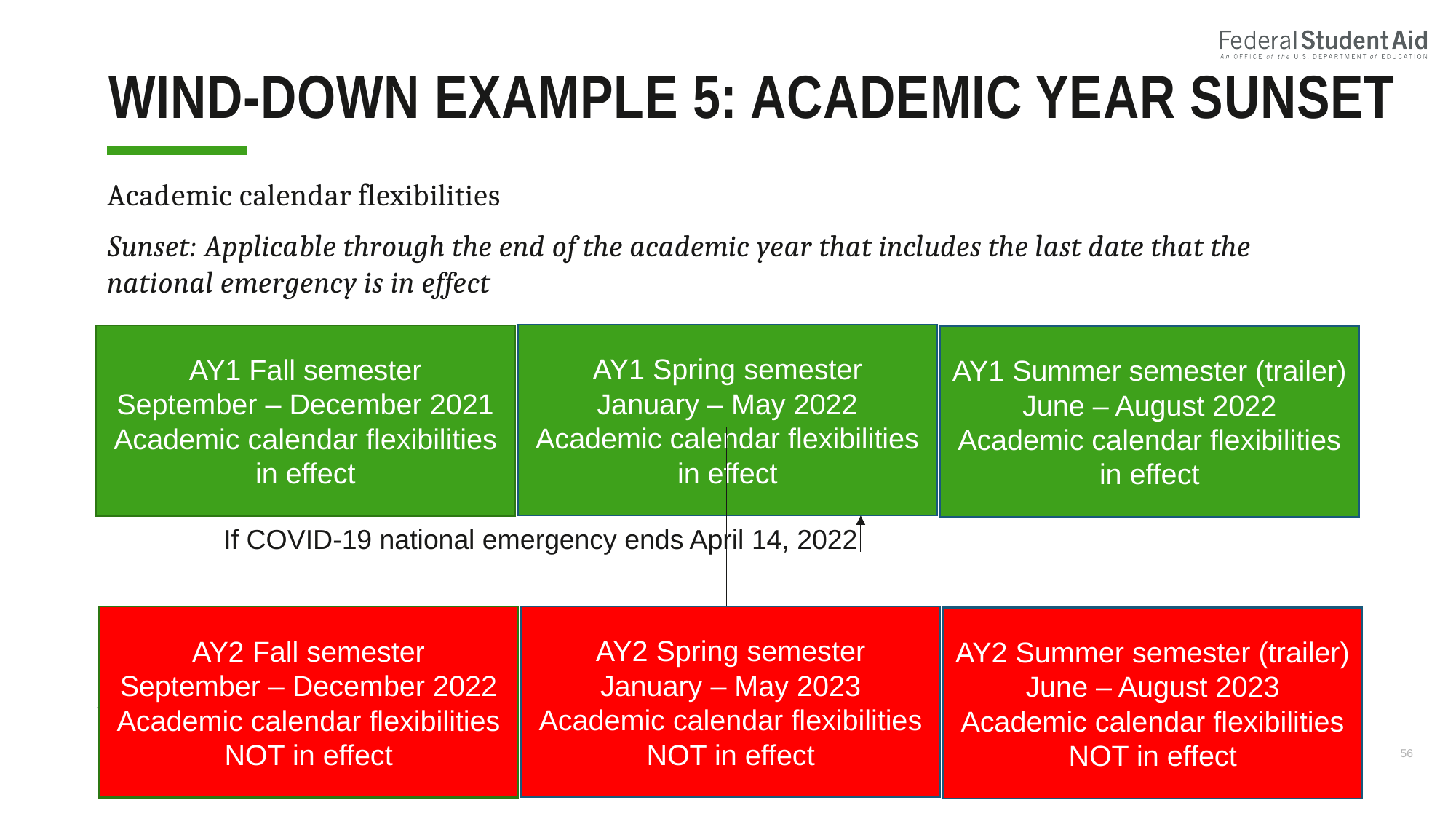

# Wind-down example 5: academic year sunset
Academic calendar flexibilities

Sunset: Applicable through the end of the academic year that includes the last date that the national emergency is in effect
AY1 Spring semester
January – May 2022
Academic calendar flexibilities in effect
AY1 Fall semester
September – December 2021
Academic calendar flexibilities in effect
AY1 Summer semester (trailer)
June – August 2022
Academic calendar flexibilities in effect
If COVID-19 national emergency ends April 14, 2022
AY2 Spring semester
January – May 2023
Academic calendar flexibilities NOT in effect
AY2 Fall semester
September – December 2022
Academic calendar flexibilities NOT in effect
AY2 Summer semester (trailer)
June – August 2023
Academic calendar flexibilities NOT in effect
56